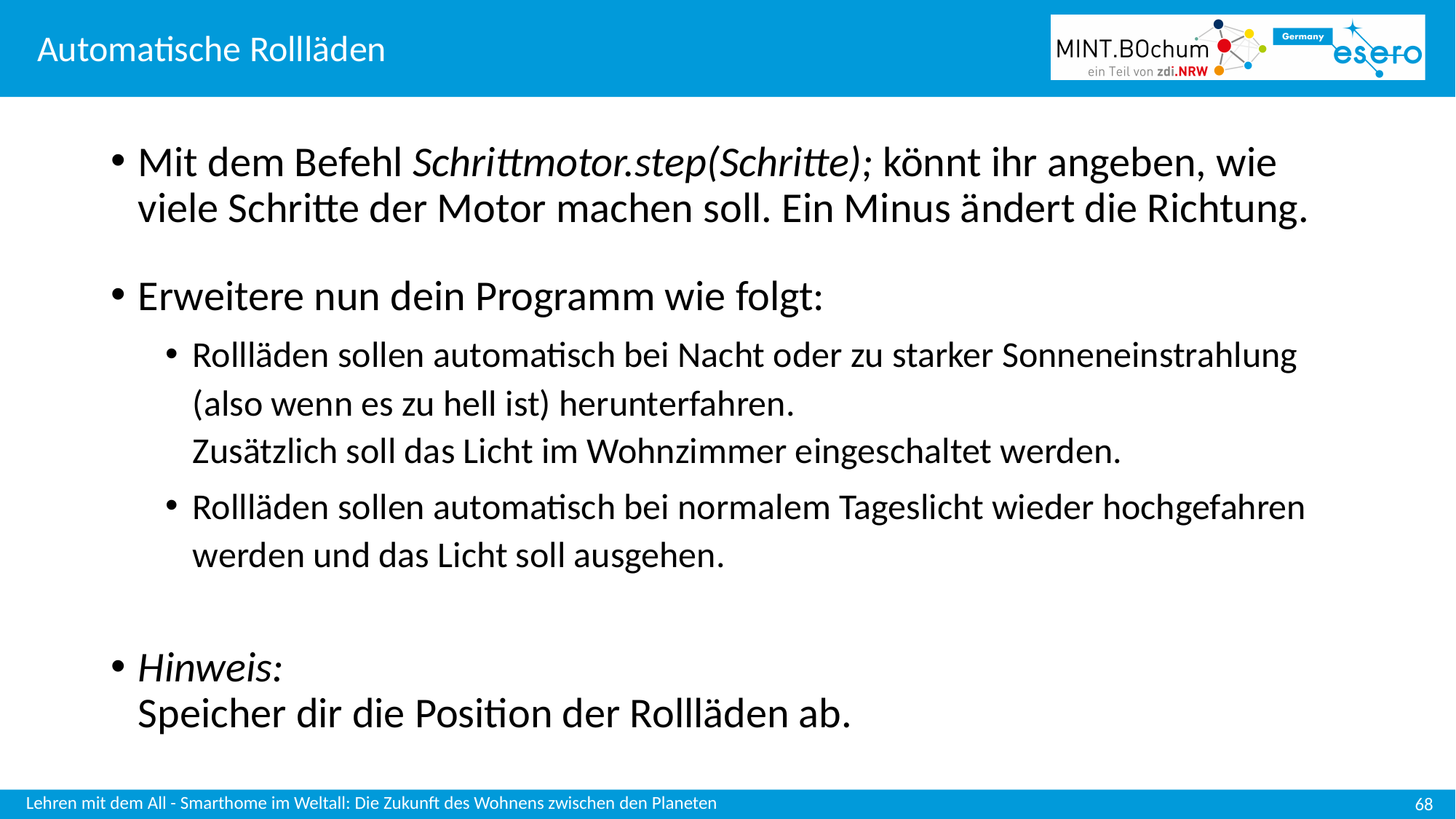

# Automatische Rollläden
Mit dem Befehl Schrittmotor.step(Schritte); könnt ihr angeben, wie viele Schritte der Motor machen soll. Ein Minus ändert die Richtung.
Erweitere nun dein Programm wie folgt:
Rollläden sollen automatisch bei Nacht oder zu starker Sonneneinstrahlung (also wenn es zu hell ist) herunterfahren.
Zusätzlich soll das Licht im Wohnzimmer eingeschaltet werden.
Rollläden sollen automatisch bei normalem Tageslicht wieder hochgefahren werden und das Licht soll ausgehen.

Hinweis:
Speicher dir die Position der Rollläden ab.